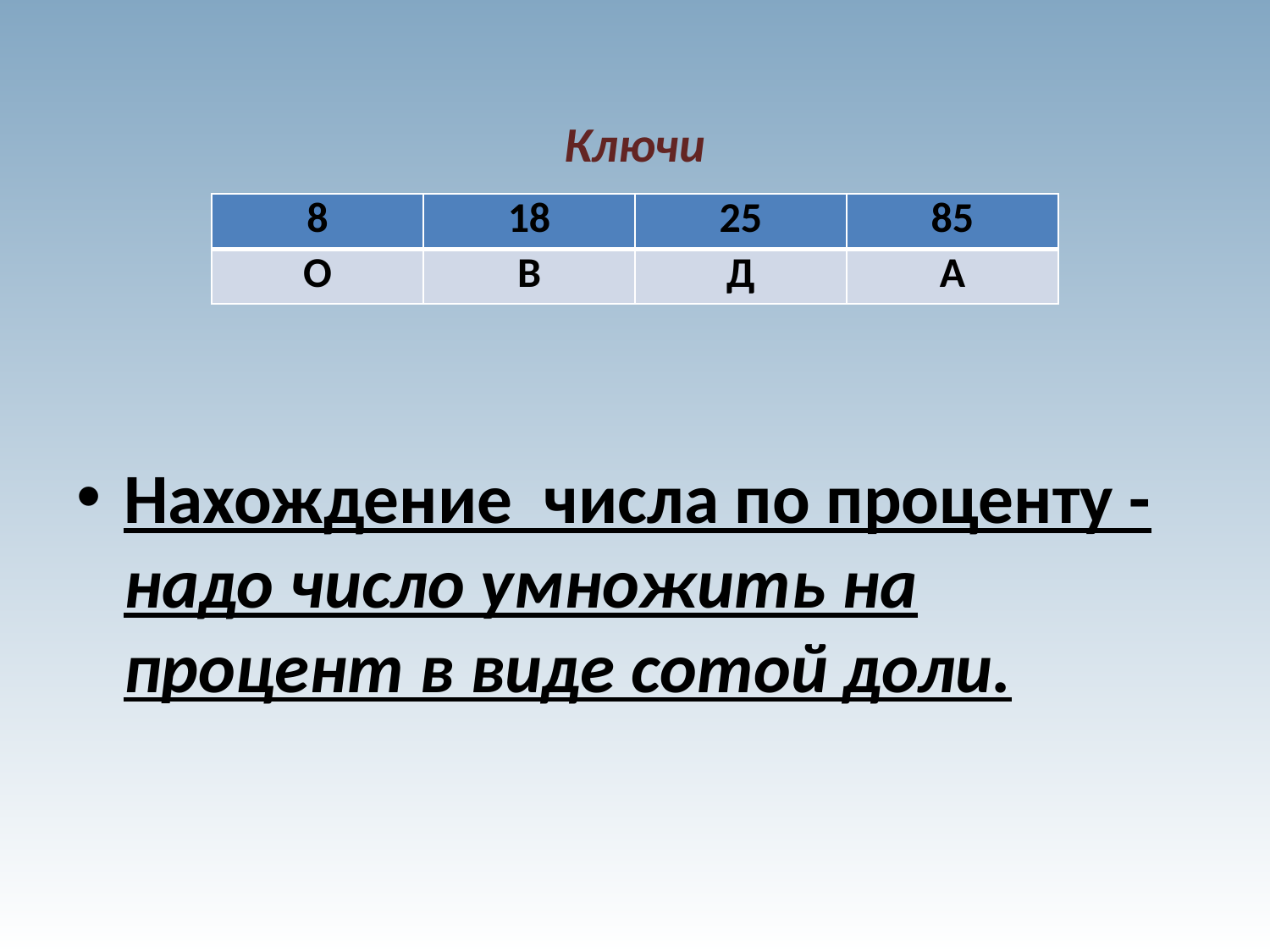

# Ключи
| 8 | 18 | 25 | 85 |
| --- | --- | --- | --- |
| О | В | Д | А |

Нахождение  числа по проценту - надо число умножить на процент в виде сотой доли.